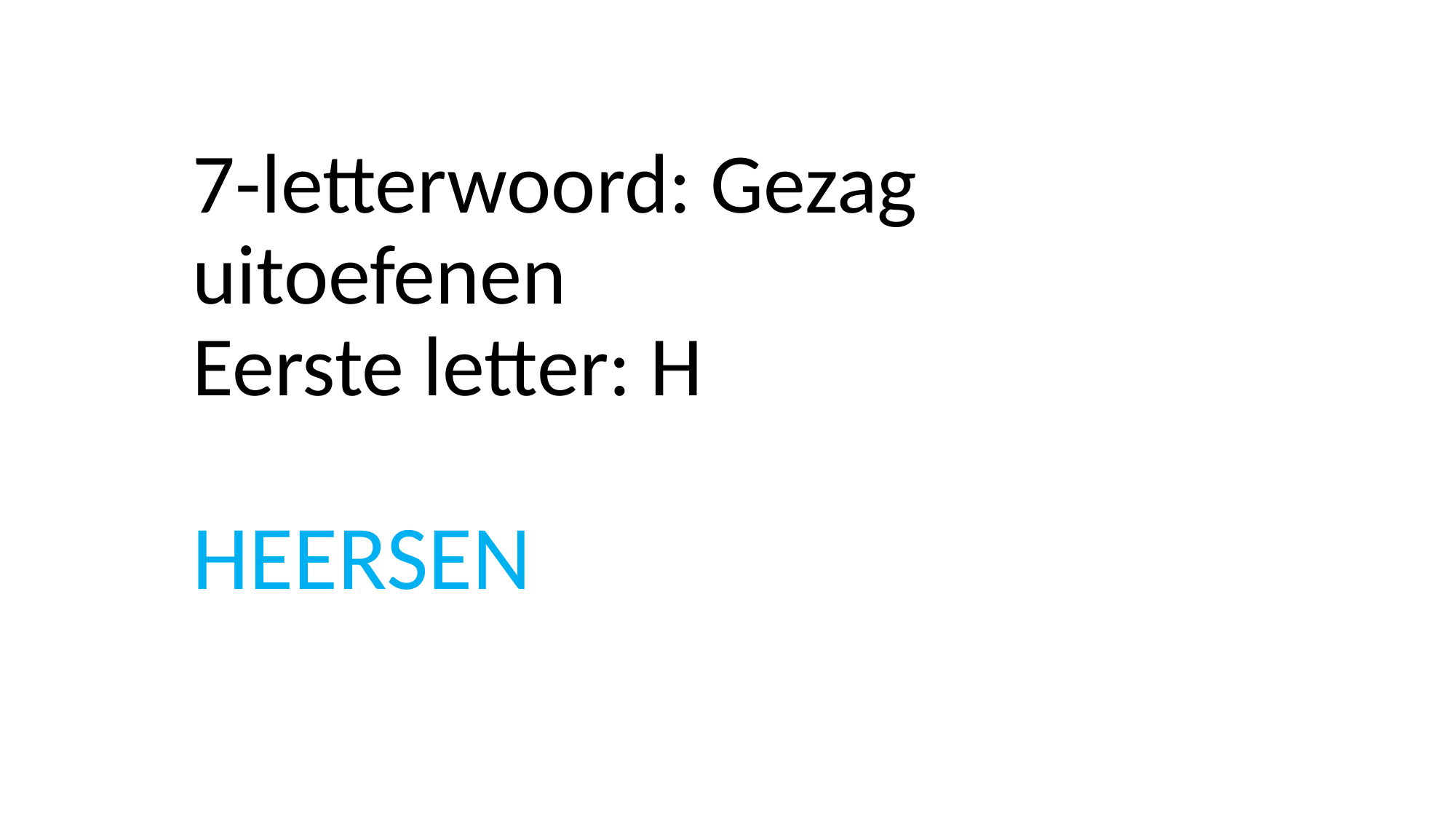

# 7-letterwoord: Gezag uitoefenen Eerste letter: H
HEERSEN